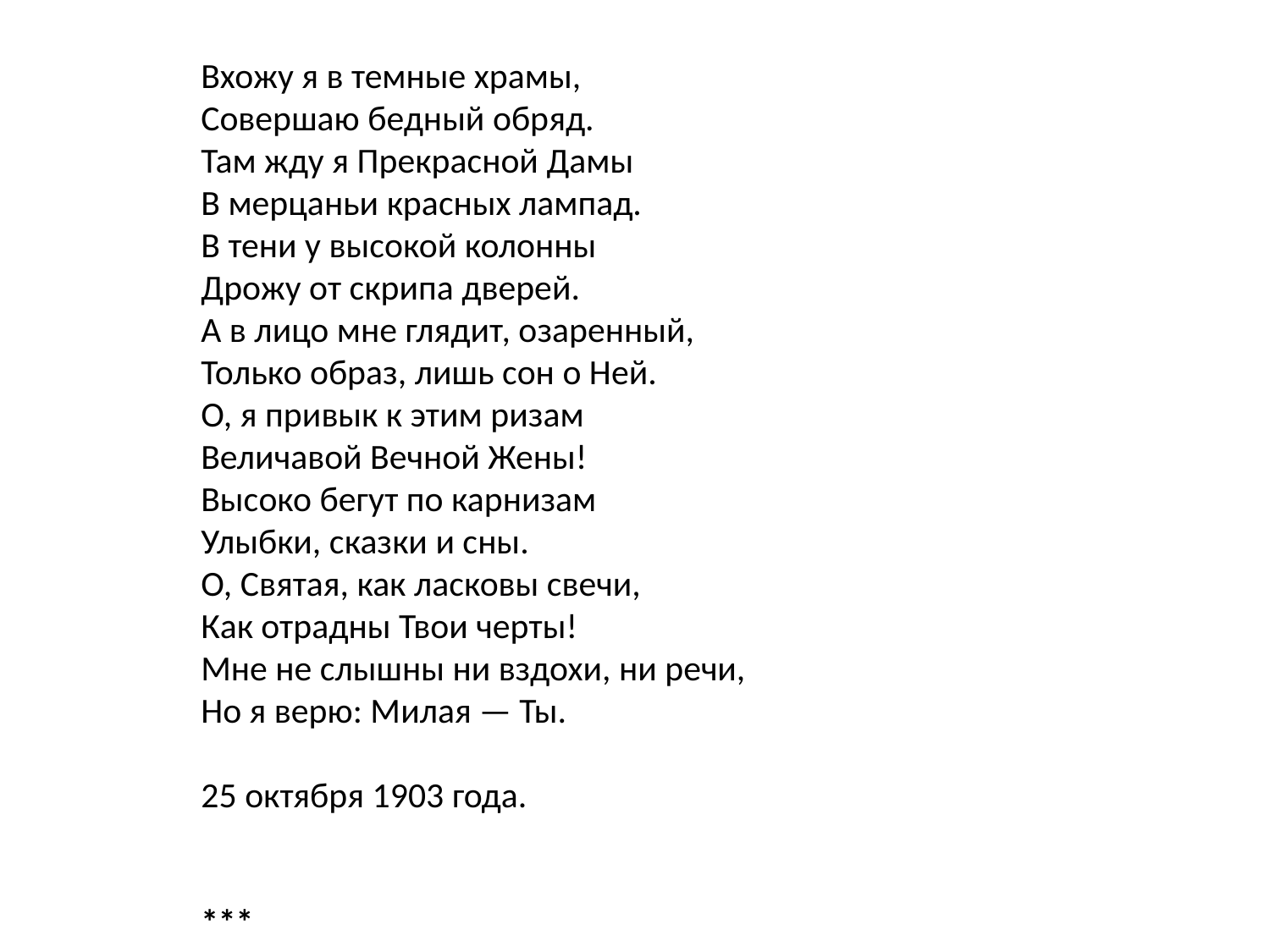

Вхожу я в темные храмы,
Совершаю бедный обряд.
Там жду я Прекрасной Дамы
В мерцаньи красных лампад.
В тени у высокой колонны
Дрожу от скрипа дверей.
А в лицо мне глядит, озаренный,
Только образ, лишь сон о Ней.
О, я привык к этим ризам
Величавой Вечной Жены!
Высоко бегут по карнизам
Улыбки, сказки и сны.
О, Святая, как ласковы свечи,
Как отрадны Твои черты!
Мне не слышны ни вздохи, ни речи,
Но я верю: Милая — Ты.

25 октября 1903 года.

***